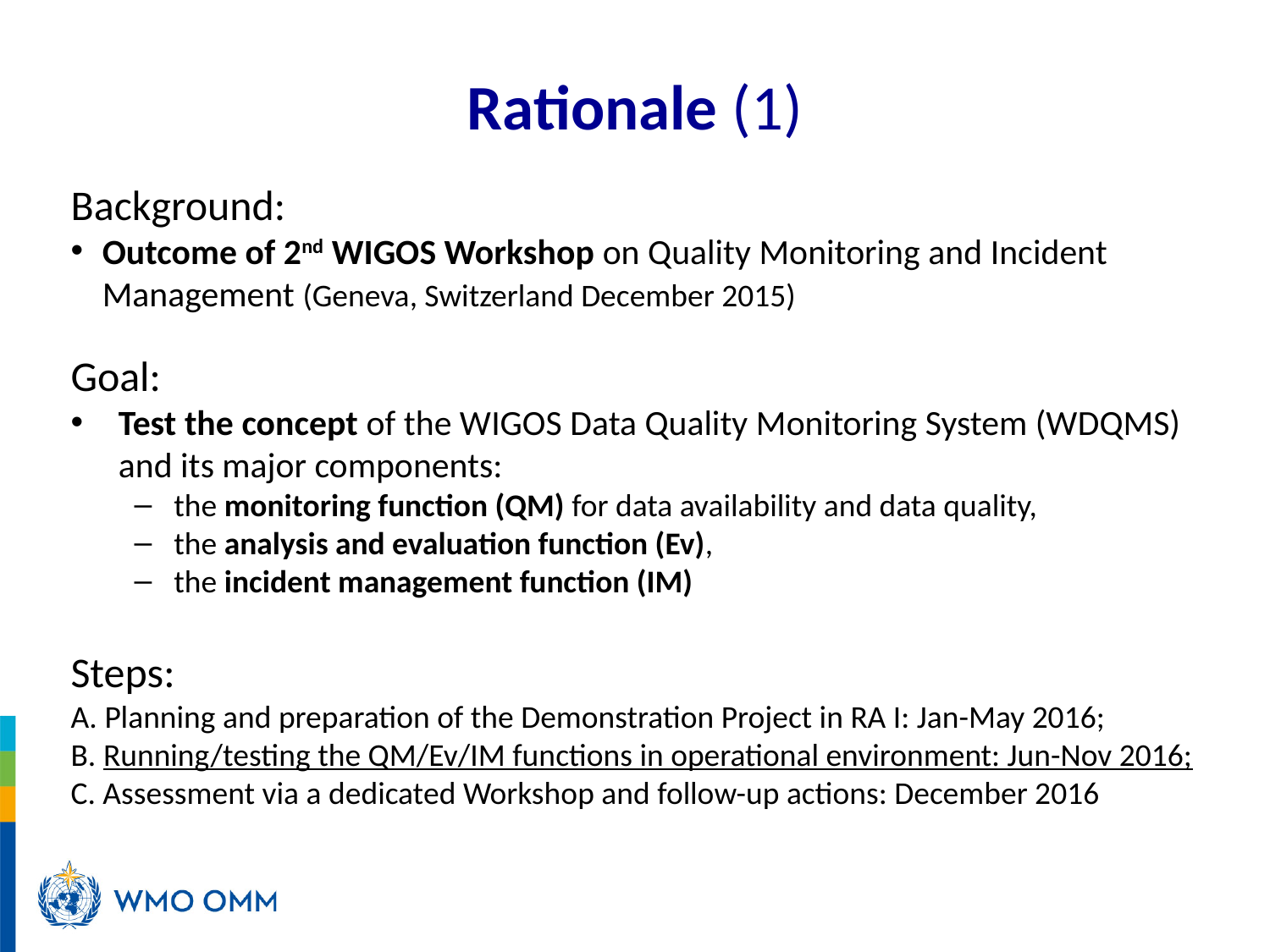

# Rationale (1)
Background:
Outcome of 2nd WIGOS Workshop on Quality Monitoring and Incident Management (Geneva, Switzerland December 2015)

Goal:
Test the concept of the WIGOS Data Quality Monitoring System (WDQMS) and its major components:
the monitoring function (QM) for data availability and data quality,
the analysis and evaluation function (Ev),
the incident management function (IM)

Steps:
 Planning and preparation of the Demonstration Project in RA I: Jan-May 2016;
 Running/testing the QM/Ev/IM functions in operational environment: Jun-Nov 2016;
 Assessment via a dedicated Workshop and follow-up actions: December 2016